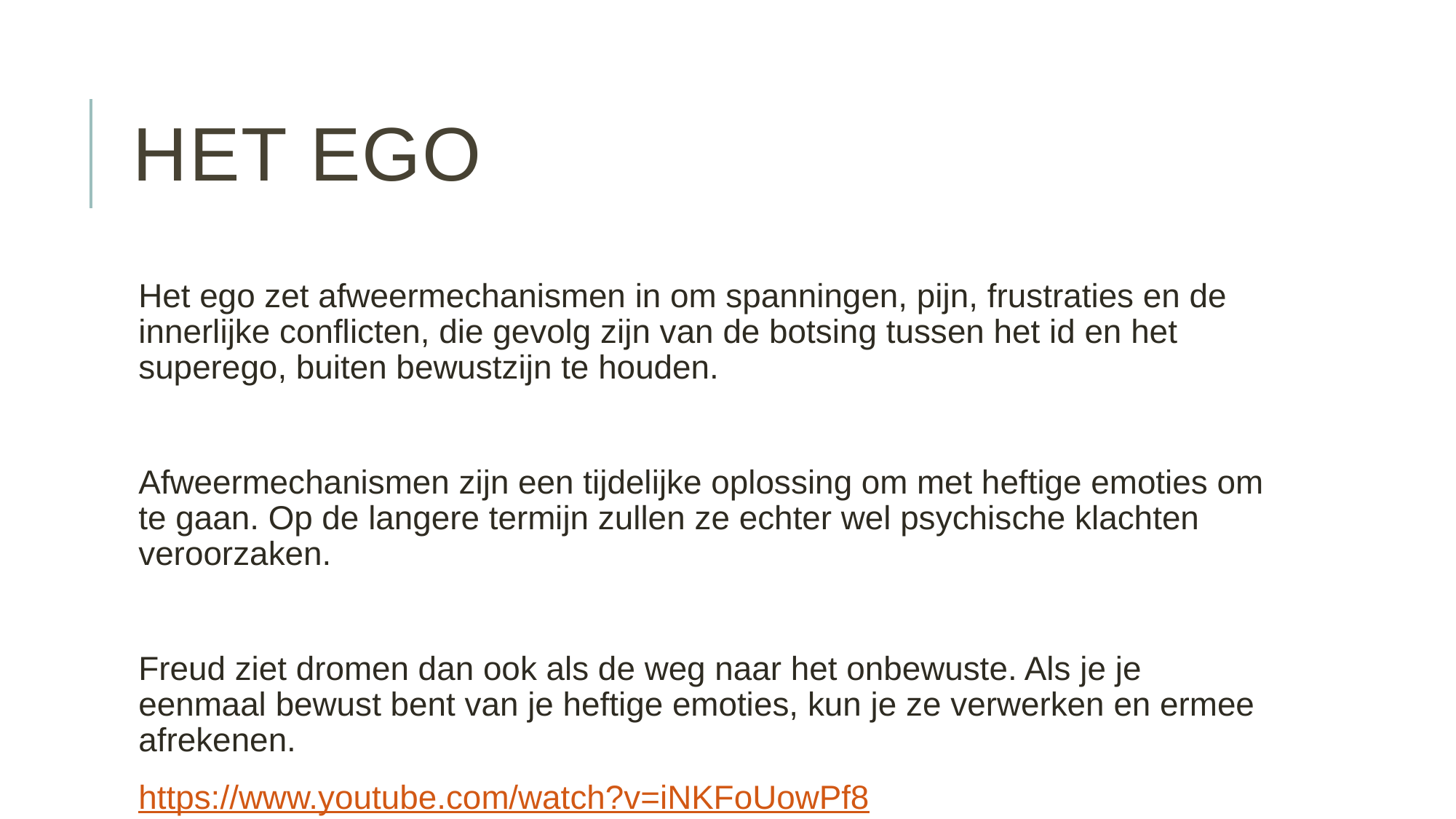

# Het Ego
Het ego zet afweermechanismen in om spanningen, pijn, frustraties en de innerlijke conflicten, die gevolg zijn van de botsing tussen het id en het superego, buiten bewustzijn te houden.

Afweermechanismen zijn een tijdelijke oplossing om met heftige emoties om te gaan. Op de langere termijn zullen ze echter wel psychische klachten veroorzaken.

Freud ziet dromen dan ook als de weg naar het onbewuste. Als je je eenmaal bewust bent van je heftige emoties, kun je ze verwerken en ermee afrekenen.
https://www.youtube.com/watch?v=iNKFoUowPf8